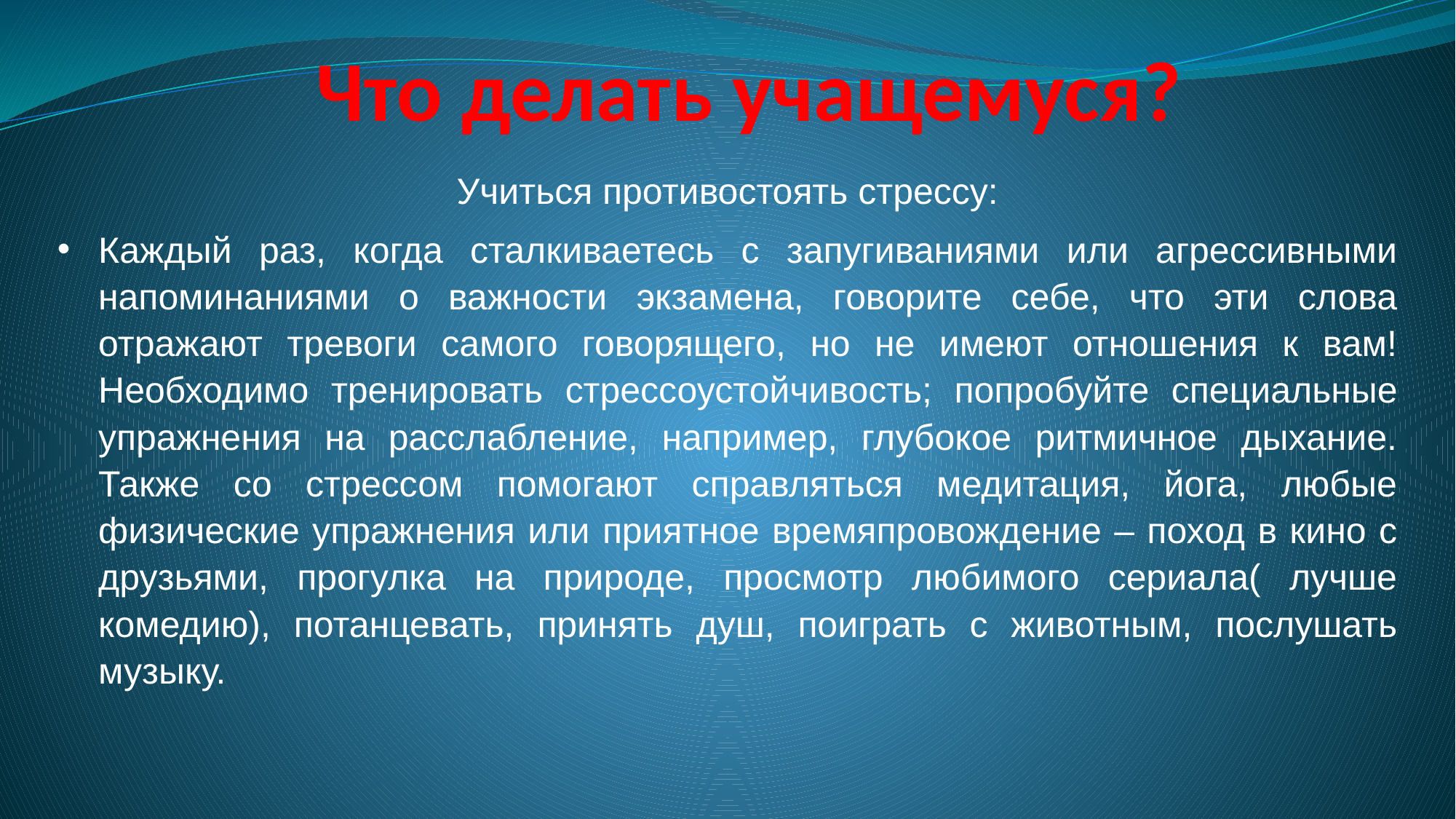

# Что делать учащемуся?
Учиться противостоять стрессу:
Каждый раз, когда сталкиваетесь с запугиваниями или агрессивными напоминаниями о важности экзамена, говорите себе, что эти слова отражают тревоги самого говорящего, но не имеют отношения к вам! Необходимо тренировать стрессоустойчивость; попробуйте специальные упражнения на расслабление, например, глубокое ритмичное дыхание. Также со стрессом помогают справляться медитация, йога, любые физические упражнения или приятное времяпровождение – поход в кино с друзьями, прогулка на природе, просмотр любимого сериала( лучше комедию), потанцевать, принять душ, поиграть с животным, послушать музыку.